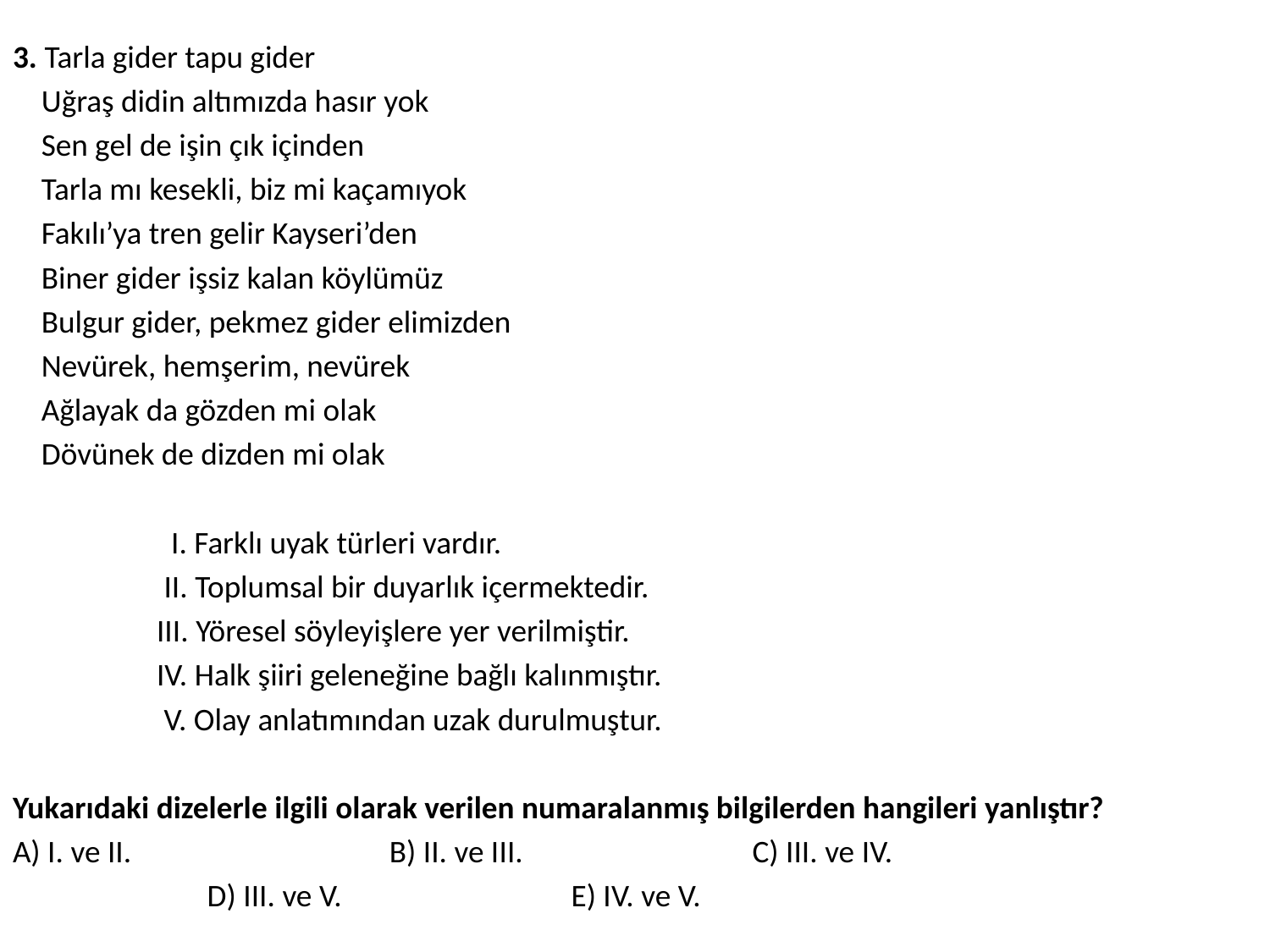

3. Tarla gider tapu gider
    Uğraş didin altımızda hasır yok
    Sen gel de işin çık içinden
    Tarla mı kesekli, biz mi kaçamıyok
    Fakılı’ya tren gelir Kayseri’den
    Biner gider işsiz kalan köylümüz
    Bulgur gider, pekmez gider elimizden
    Nevürek, hemşerim, nevürek
    Ağlayak da gözden mi olak
    Dövünek de dizden mi olak

                      I. Farklı uyak türleri vardır.
                     II. Toplumsal bir duyarlık içermektedir.
                    III. Yöresel söyleyişlere yer verilmiştir.
                    IV. Halk şiiri geleneğine bağlı kalınmıştır.
                     V. Olay anlatımından uzak durulmuştur.

Yukarıdaki dizelerle ilgili olarak verilen numaralanmış bilgilerden hangileri yanlıştır?
A) I. ve II.                                    B) II. ve III.                                C) III. ve IV.
                           D) III. ve V.                                E) IV. ve V.